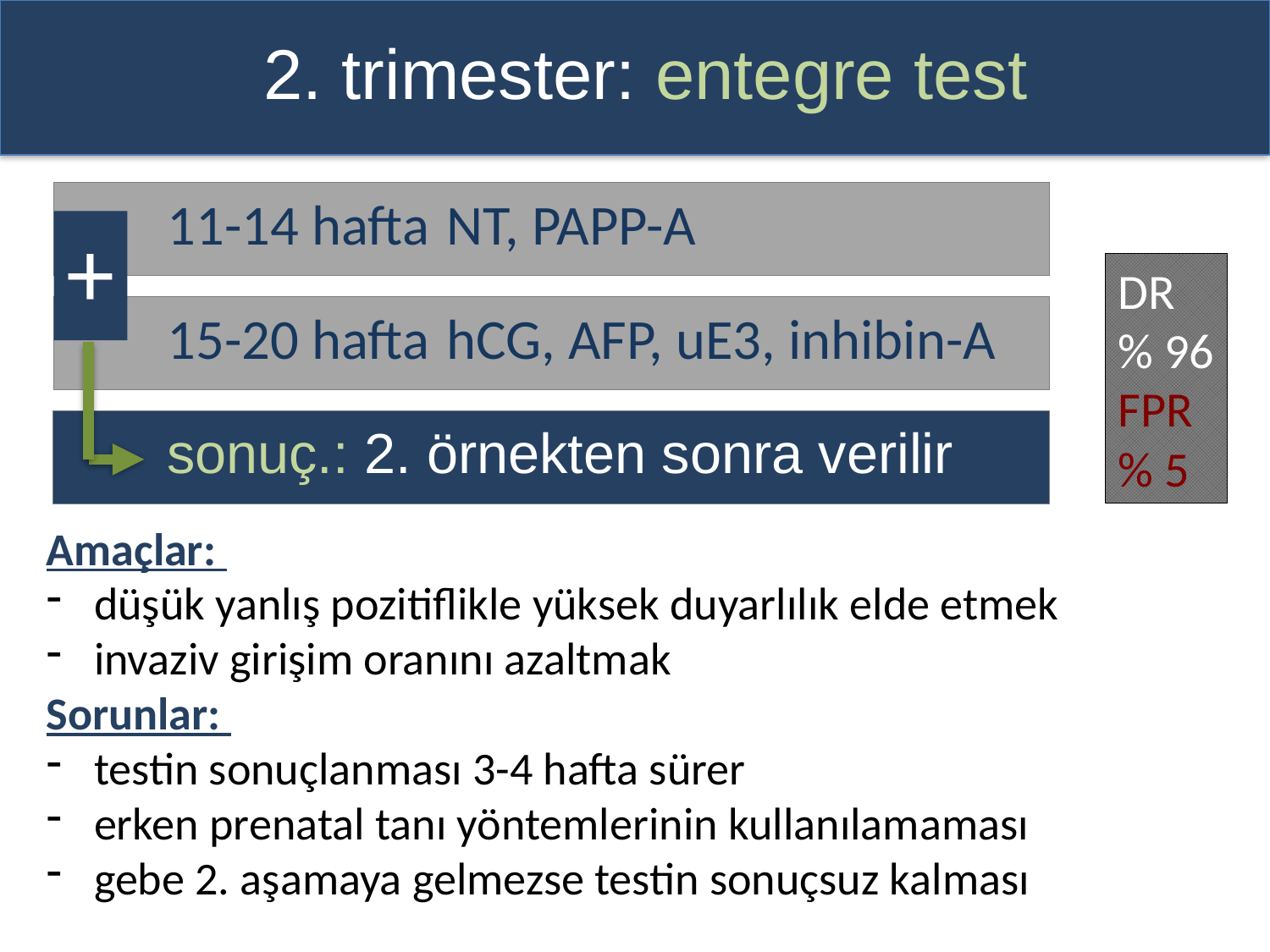

2. trimester: entegre test

        11-14 hafta	NT, PAPP-A
+
        15-20 hafta	hCG, AFP, uE3, inhibin-A

        sonuç.: 2. örnekten sonra verilir
DR
% 96
FPR
% 5
Amaçlar:
düşük yanlış pozitiflikle yüksek duyarlılık elde etmek
invaziv girişim oranını azaltmak
Sorunlar:
testin sonuçlanması 3-4 hafta sürer
erken prenatal tanı yöntemlerinin kullanılamaması
gebe 2. aşamaya gelmezse testin sonuçsuz kalması